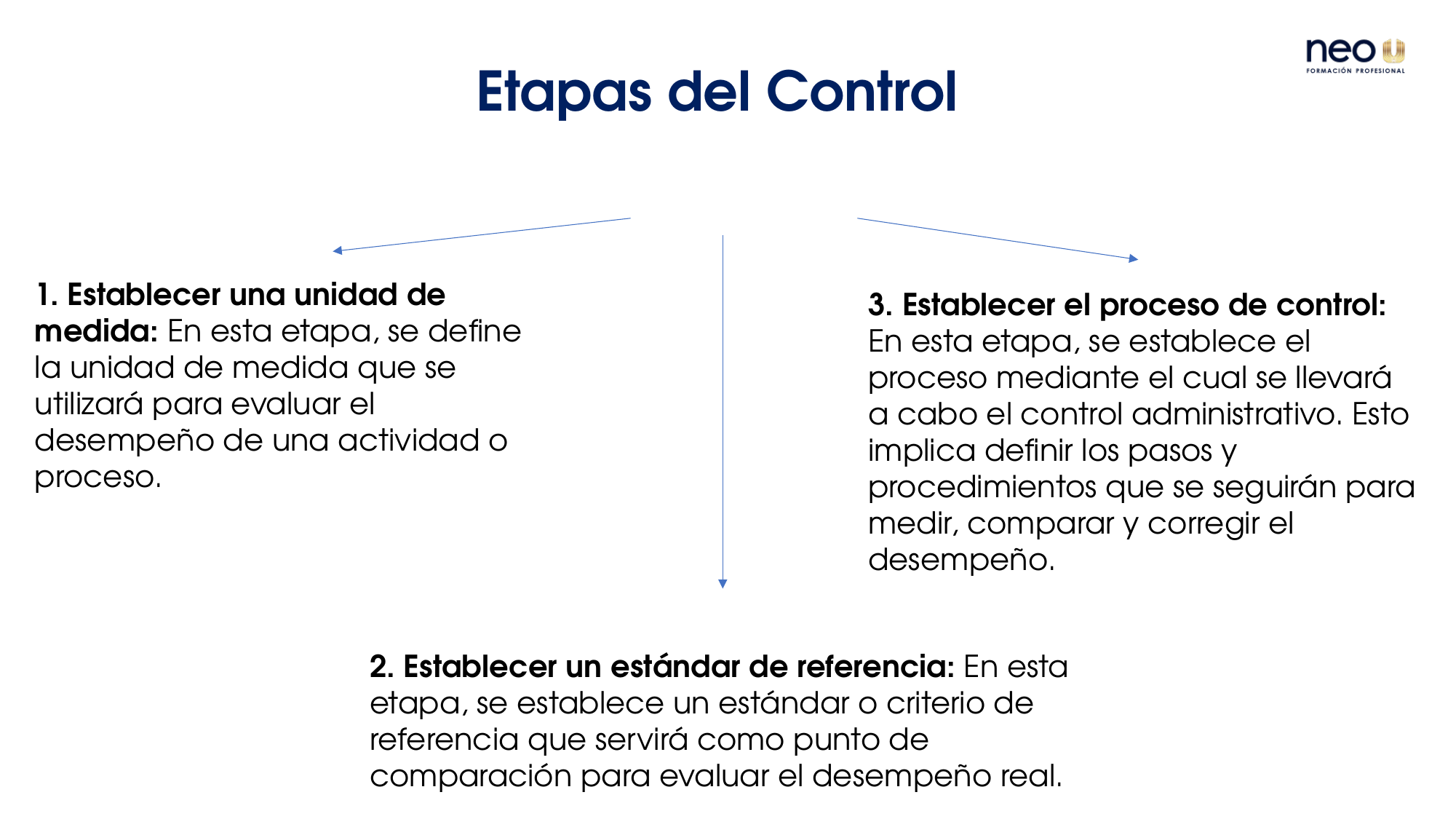

Etapas del Control

1. Establecer una unidad de medida: En esta etapa, se define la unidad de medida que se utilizará para evaluar el desempeño de una actividad o proceso.
3. Establecer el proceso de control: En esta etapa, se establece el proceso mediante el cual se llevará a cabo el control administrativo. Esto implica definir los pasos y procedimientos que se seguirán para medir, comparar y corregir el desempeño.
2. Establecer un estándar de referencia: En esta etapa, se establece un estándar o criterio de referencia que servirá como punto de comparación para evaluar el desempeño real.